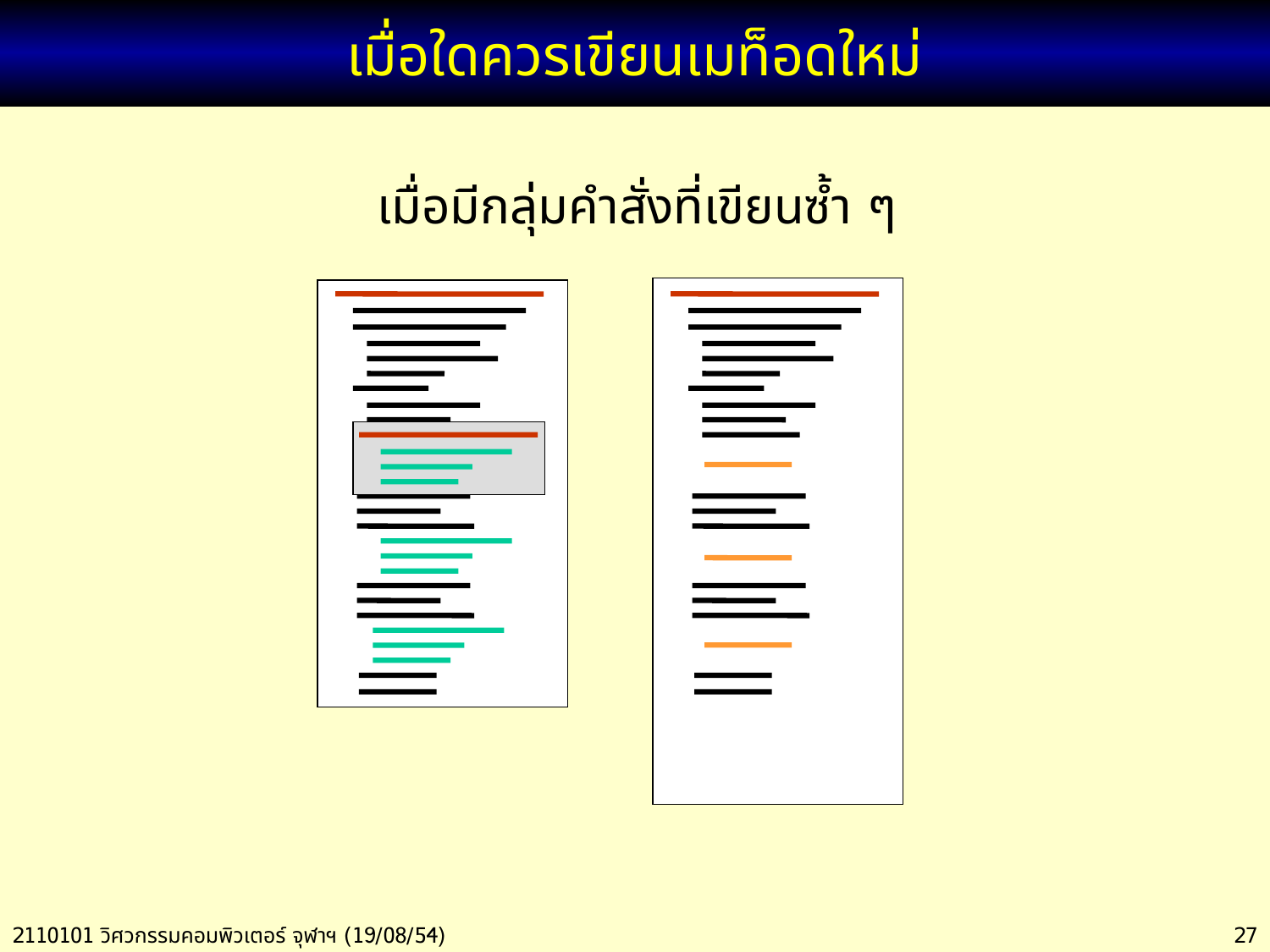

# เมื่อใดควรเขียนเมท็อดใหม่
เมื่อมีกลุ่มคำสั่งที่เขียนซ้ำ ๆ